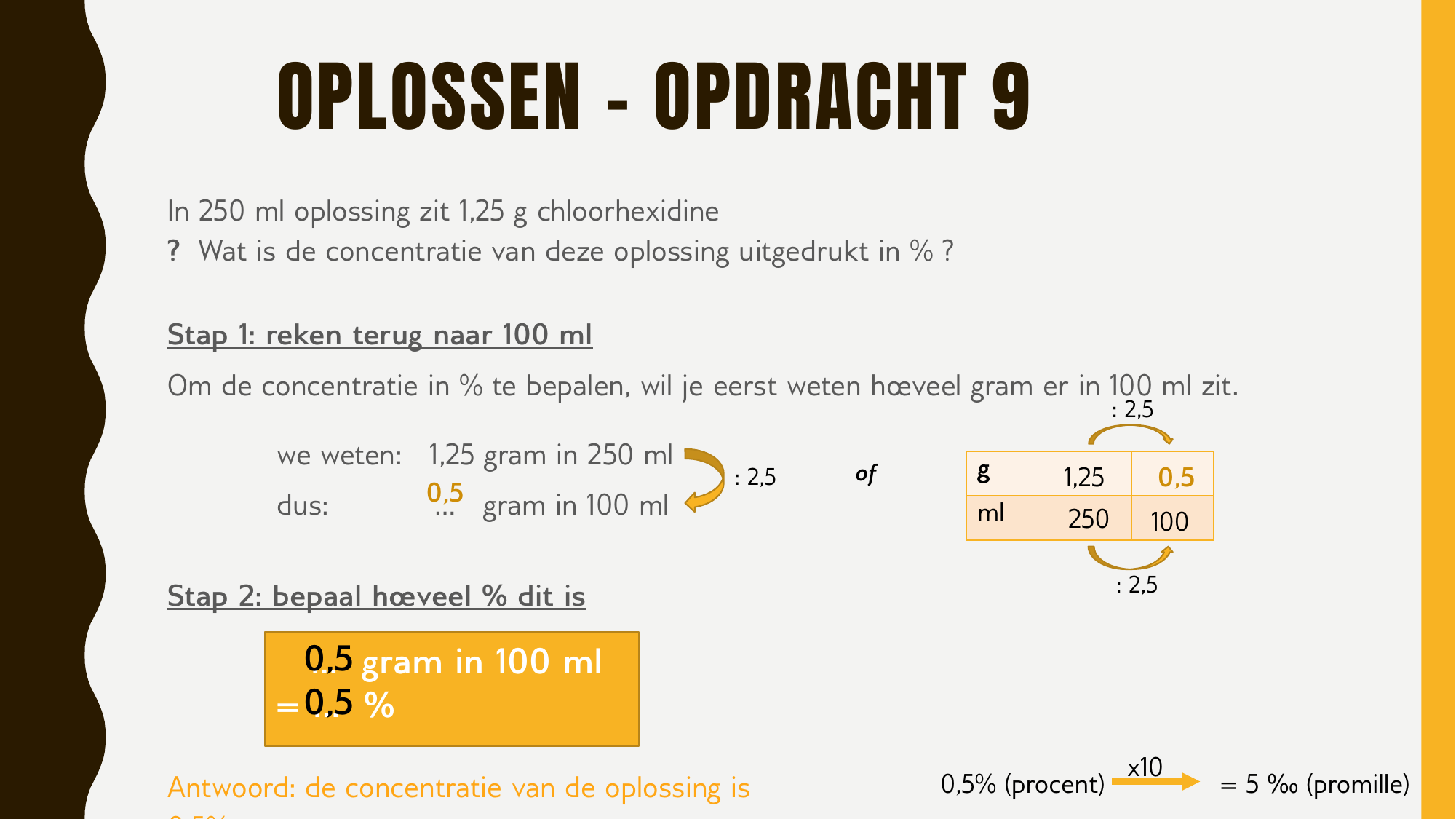

# Oplossen - opdracht 9
In 250 ml oplossing zit 1,25 g chloorhexidine
?  Wat is de concentratie van deze oplossing uitgedrukt in % ?

Stap 1: reken terug naar 100 ml
Om de concentratie in % te bepalen, wil je eerst weten hoeveel gram er in 100 ml zit.

	we weten:   1,25 gram in 250 ml
	dus:      	                  …   gram in 100 ml
Stap 2: bepaal hoeveel % dit is

: 2,5

of
| g |  |  |
| --- | --- | --- |
| ml |  |  |
1,25
0,5
: 2,5

0,5
250
100

: 2,5
0,5
   …  gram in 100 ml
= …  %

0,5
x10
Antwoord: de concentratie van de oplossing is 0,5%
0,5% (procent)              = 5 ‰ (promille)